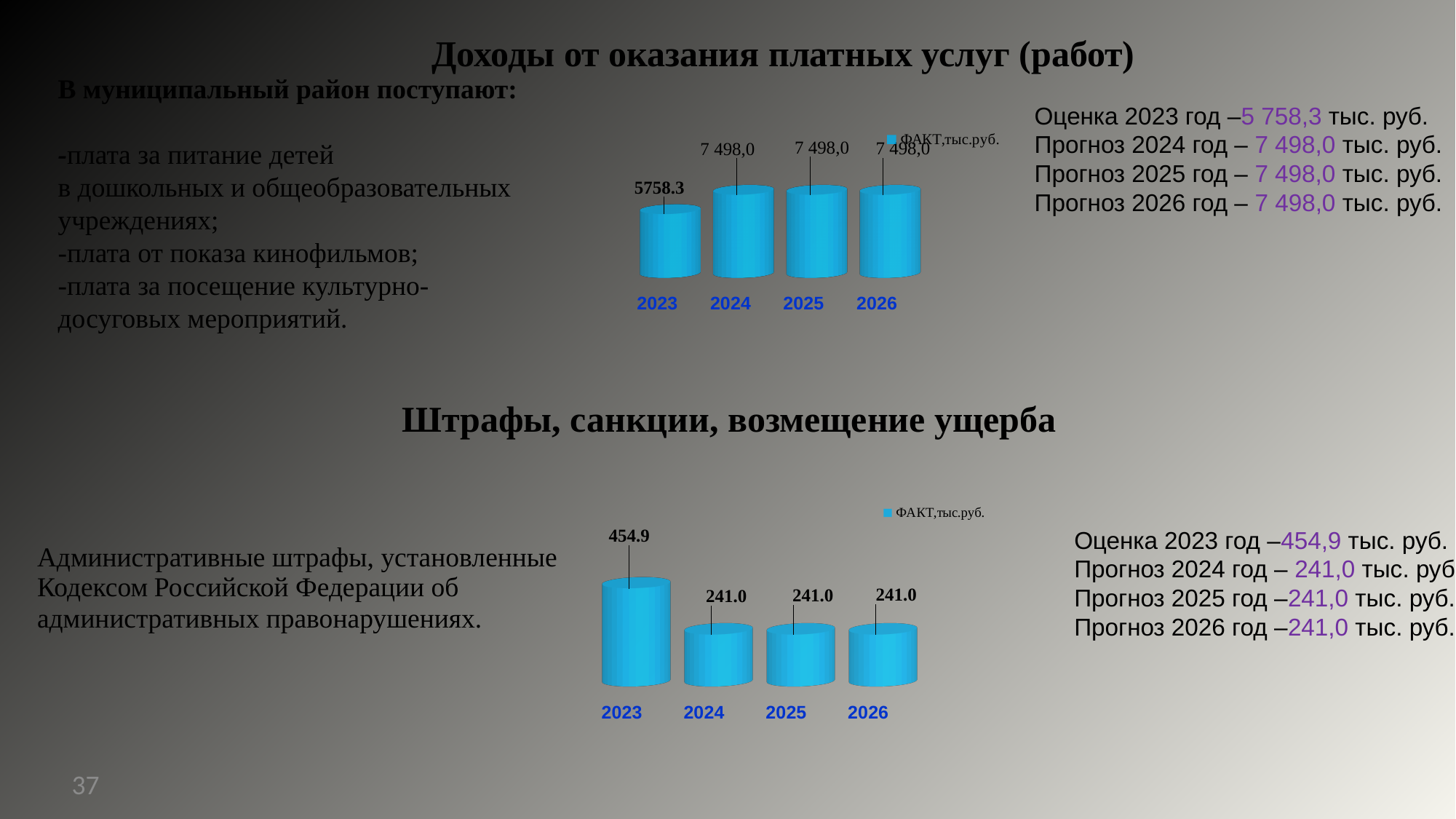

Доходы от оказания платных услуг (работ)
В муниципальный район поступают:

-плата за питание детей
в дошкольных и общеобразовательных учреждениях;
-плата от показа кинофильмов;
-плата за посещение культурно-досуговых мероприятий.

[unsupported chart]

Оценка 2023 год –5 758,3 тыс. руб.
Прогноз 2024 год – 7 498,0 тыс. руб.
Прогноз 2025 год – 7 498,0 тыс. руб.
Прогноз 2026 год – 7 498,0 тыс. руб.
Штрафы, санкции, возмещение ущерба

[unsupported chart]

Оценка 2023 год –454,9 тыс. руб.
Прогноз 2024 год – 241,0 тыс. руб.
Прогноз 2025 год –241,0 тыс. руб.
Прогноз 2026 год –241,0 тыс. руб.
| Административные штрафы, установленные Кодексом Российской Федерации об административных правонарушениях. |
| --- |
37